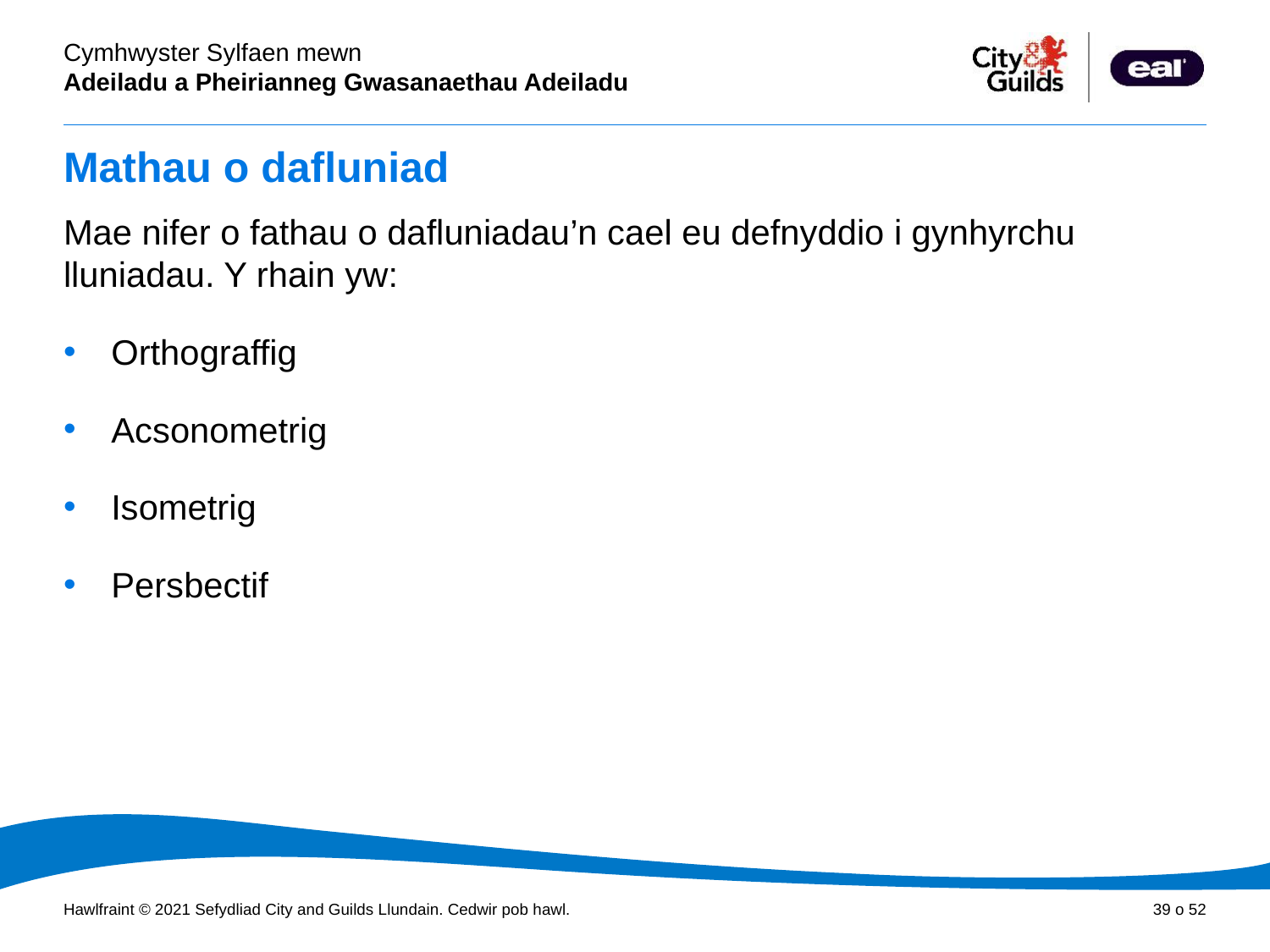

# Mathau o dafluniad
Mae nifer o fathau o dafluniadau’n cael eu defnyddio i gynhyrchu lluniadau. Y rhain yw:
Orthograffig
Acsonometrig
Isometrig
Persbectif